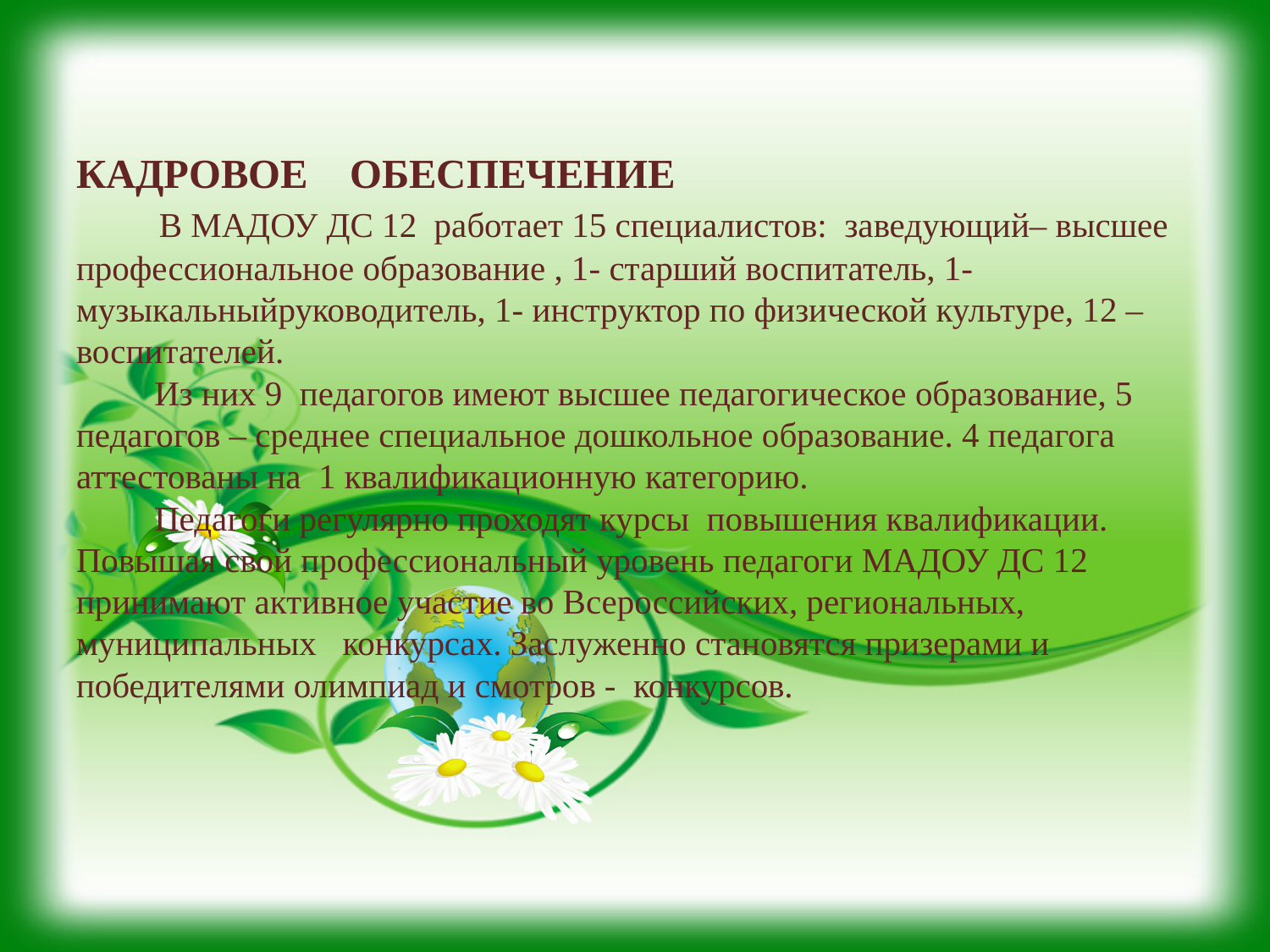

# КАДРОВОЕ    ОБЕСПЕЧЕНИЕ В МАДОУ ДС 12  работает 15 специалистов:  заведующий– высшее профессиональное образование , 1- старший воспитатель, 1-музыкальныйруководитель, 1- инструктор по физической культуре, 12 – воспитателей. Из них 9  педагогов имеют высшее педагогическое образование, 5 педагогов – среднее специальное дошкольное образование. 4 педагога аттестованы на  1 квалификационную категорию. Педагоги регулярно проходят курсы  повышения квалификации. Повышая свой профессиональный уровень педагоги МАДОУ ДС 12  принимают активное участие во Всероссийских, региональных, муниципальных   конкурсах. Заслуженно становятся призерами и победителями олимпиад и смотров -  конкурсов.